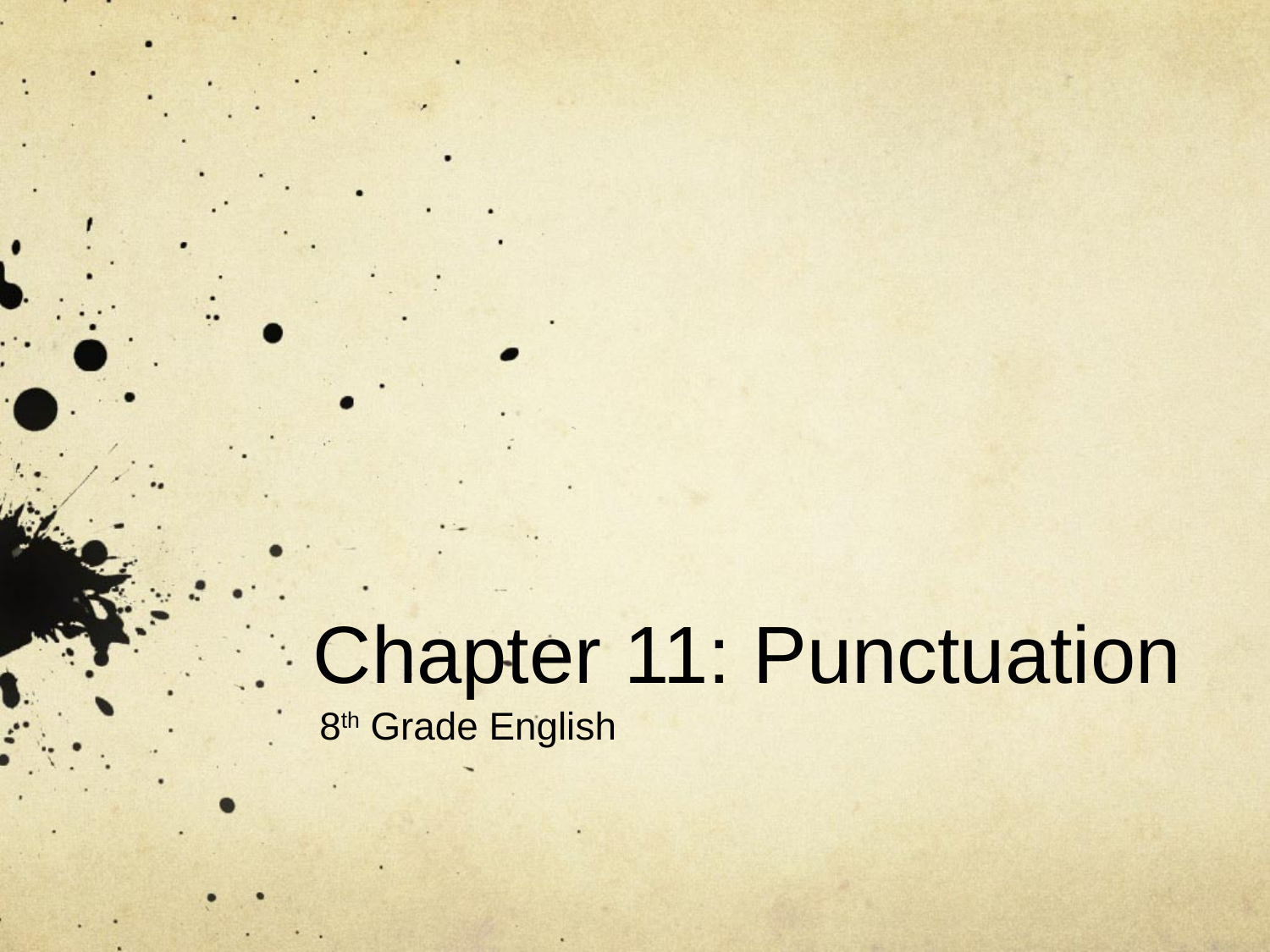

# Chapter 11: Punctuation
8th Grade English